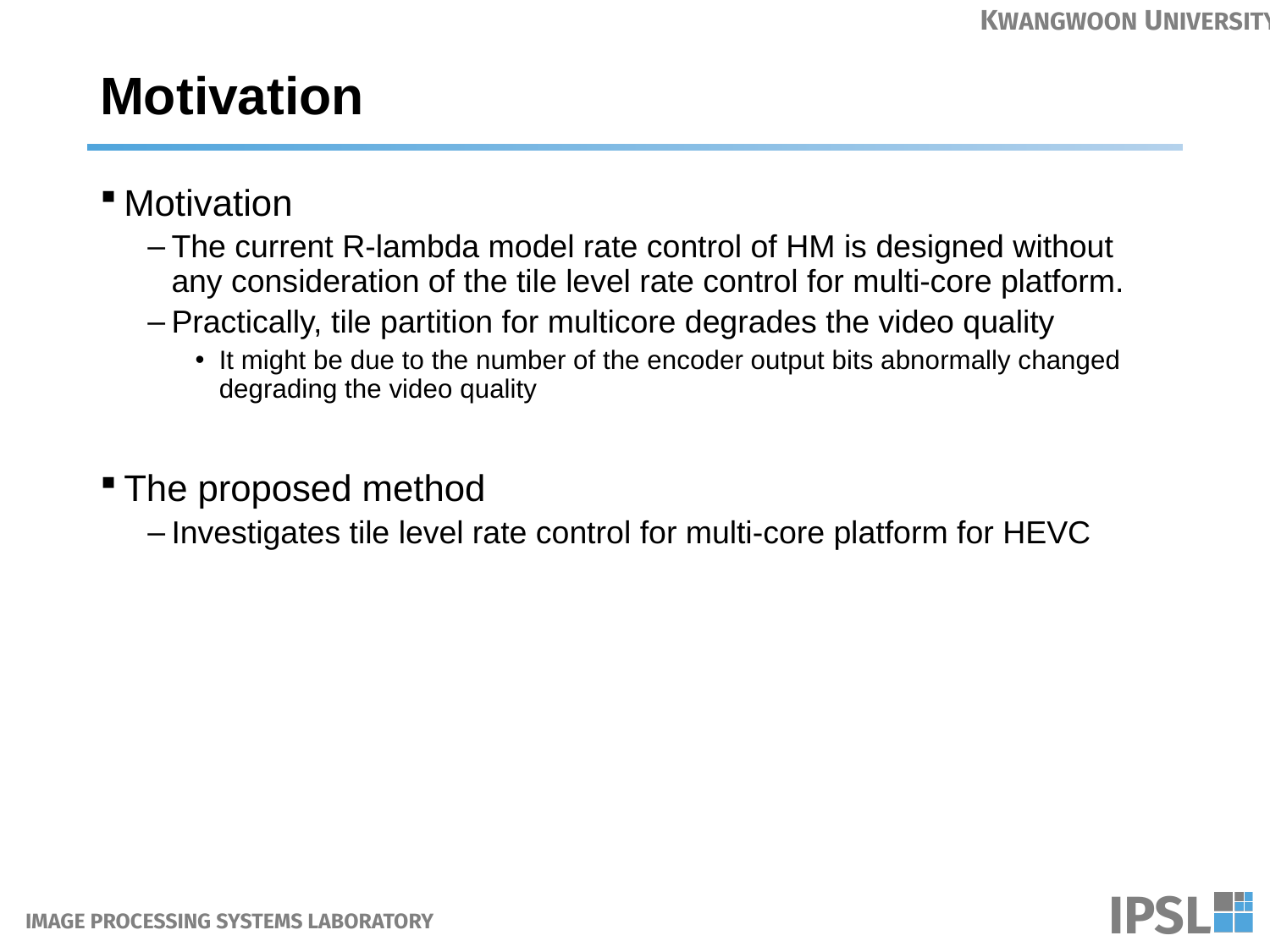

# Motivation
Motivation
The current R-lambda model rate control of HM is designed without any consideration of the tile level rate control for multi-core platform.
Practically, tile partition for multicore degrades the video quality
It might be due to the number of the encoder output bits abnormally changed degrading the video quality

The proposed method
Investigates tile level rate control for multi-core platform for HEVC